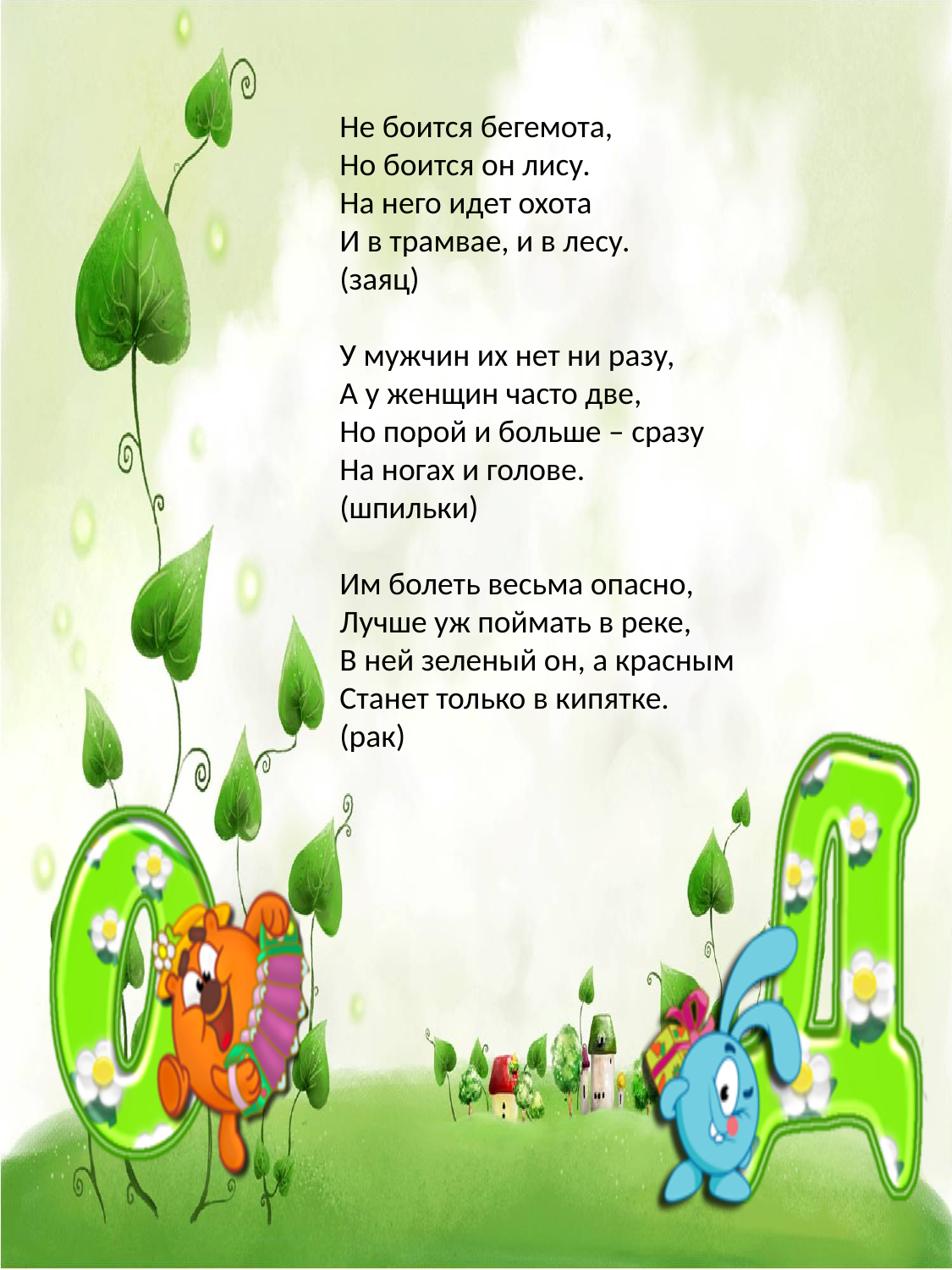

Не боится бегемота,
Но боится он лису.
На него идет охота
И в трамвае, и в лесу.
(заяц)
У мужчин их нет ни разу,
А у женщин часто две,
Но порой и больше – сразу
На ногах и голове.
(шпильки)
Им болеть весьма опасно,
Лучше уж поймать в реке,
В ней зеленый он, а красным
Станет только в кипятке.
(рак)